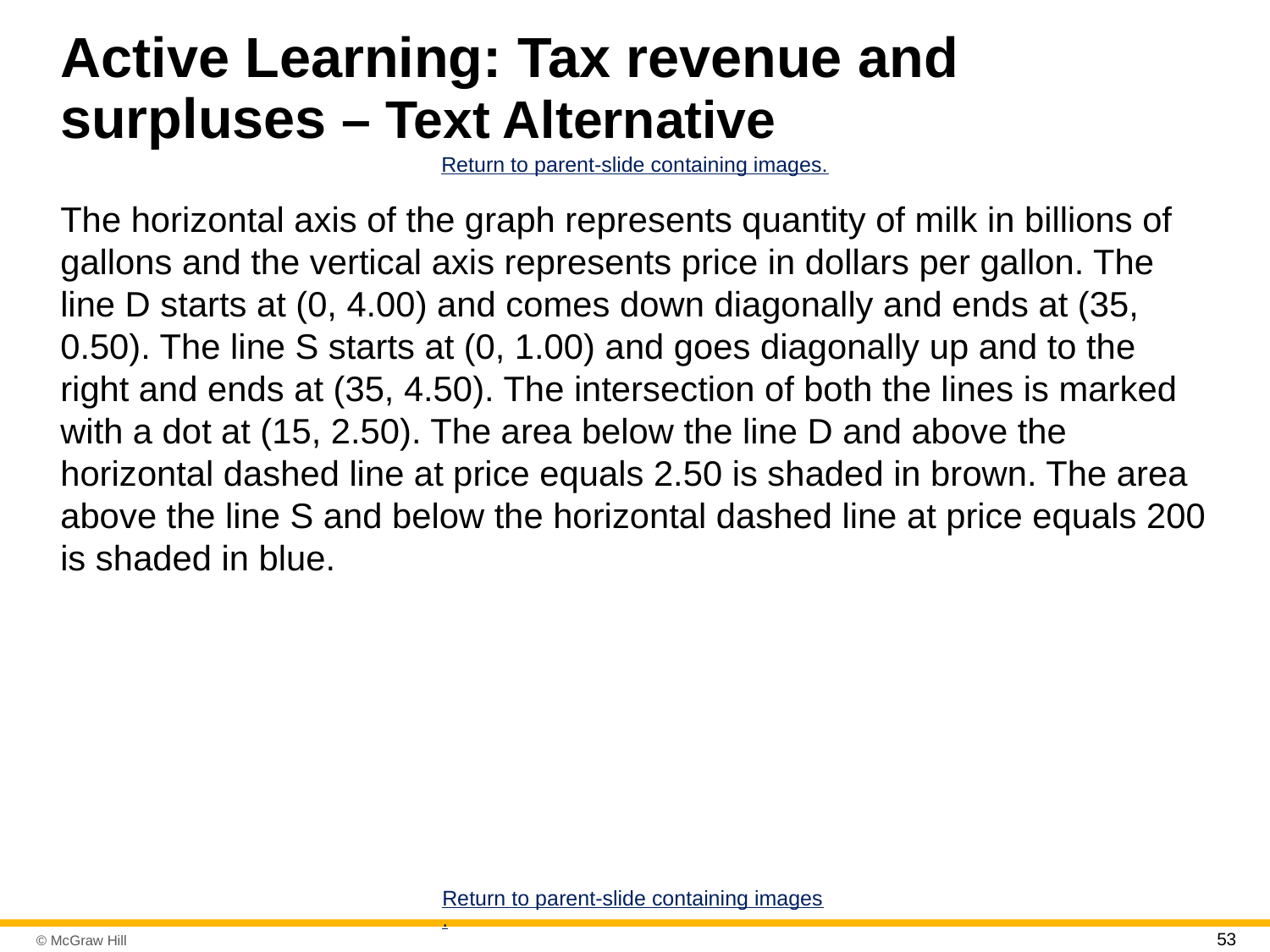

# Active Learning: Tax revenue and surpluses – Text Alternative
Return to parent-slide containing images.
The horizontal axis of the graph represents quantity of milk in billions of gallons and the vertical axis represents price in dollars per gallon. The line D starts at (0, 4.00) and comes down diagonally and ends at (35, 0.50). The line S starts at (0, 1.00) and goes diagonally up and to the right and ends at (35, 4.50). The intersection of both the lines is marked with a dot at (15, 2.50). The area below the line D and above the horizontal dashed line at price equals 2.50 is shaded in brown. The area above the line S and below the horizontal dashed line at price equals 200 is shaded in blue.
Return to parent-slide containing images.